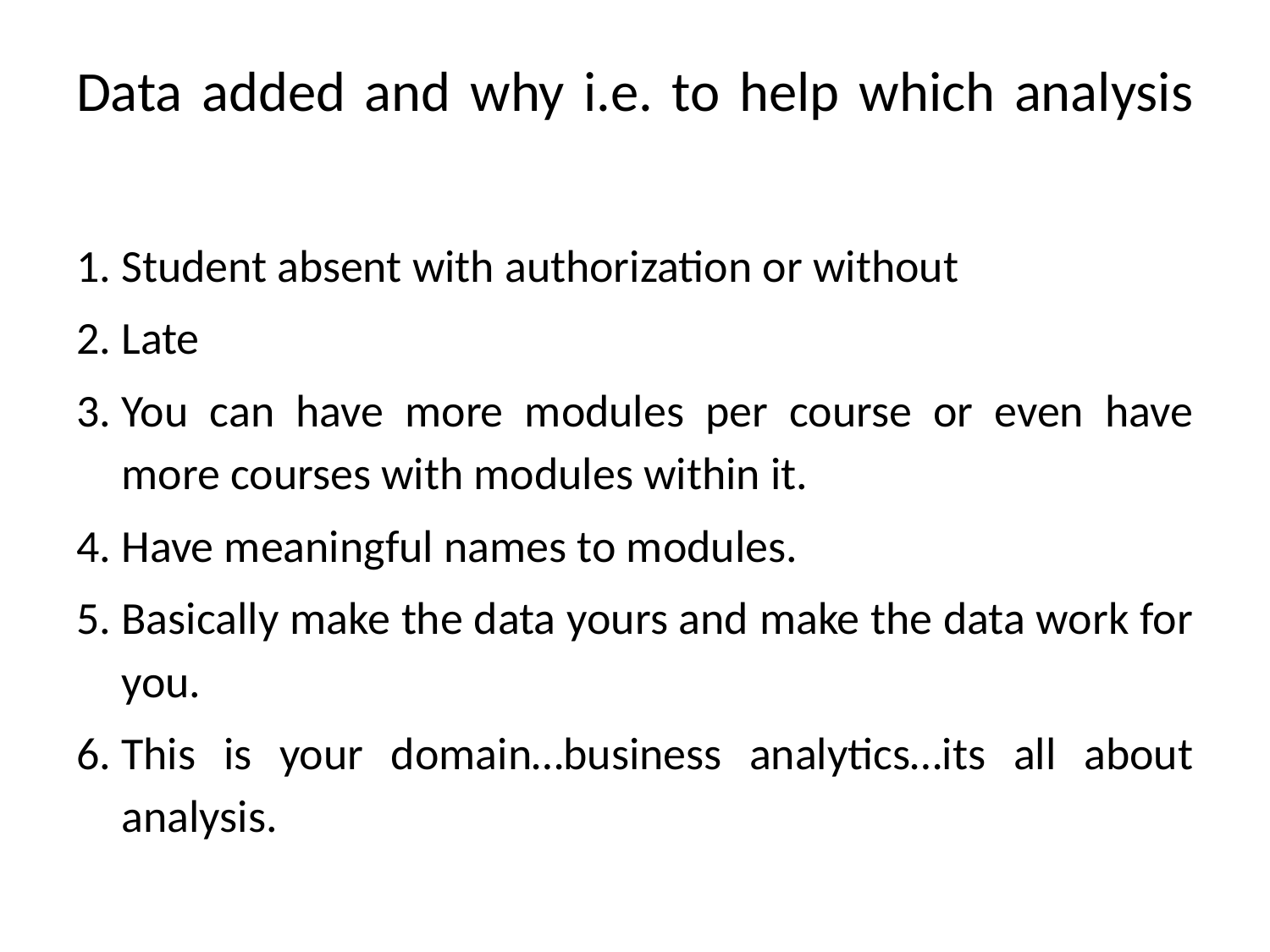

# Data added and why i.e. to help which analysis
Student absent with authorization or without
Late
You can have more modules per course or even have more courses with modules within it.
Have meaningful names to modules.
Basically make the data yours and make the data work for you.
This is your domain…business analytics…its all about analysis.